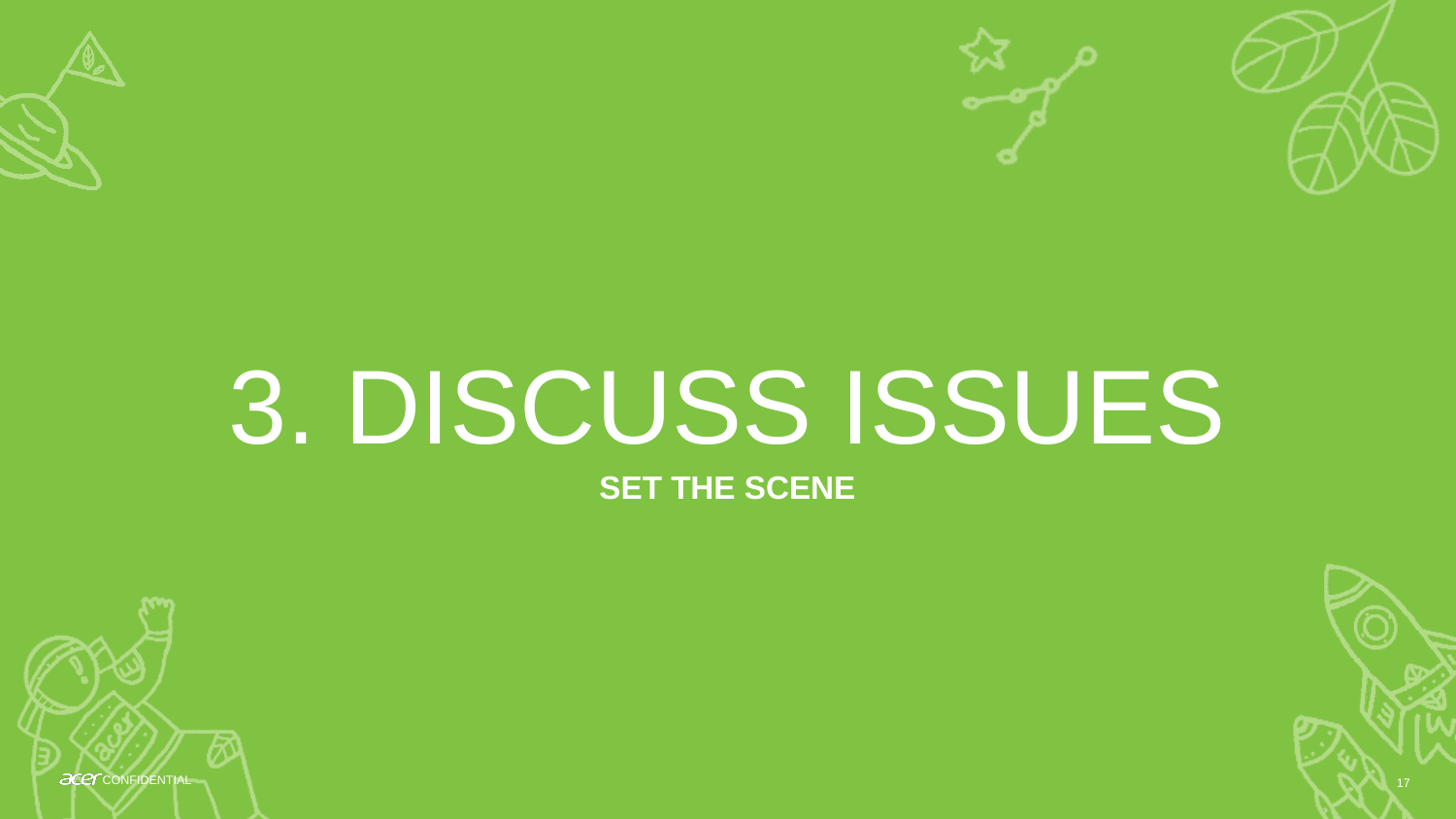

# 3. DISCUSS ISSUES
SET THE SCENE
17